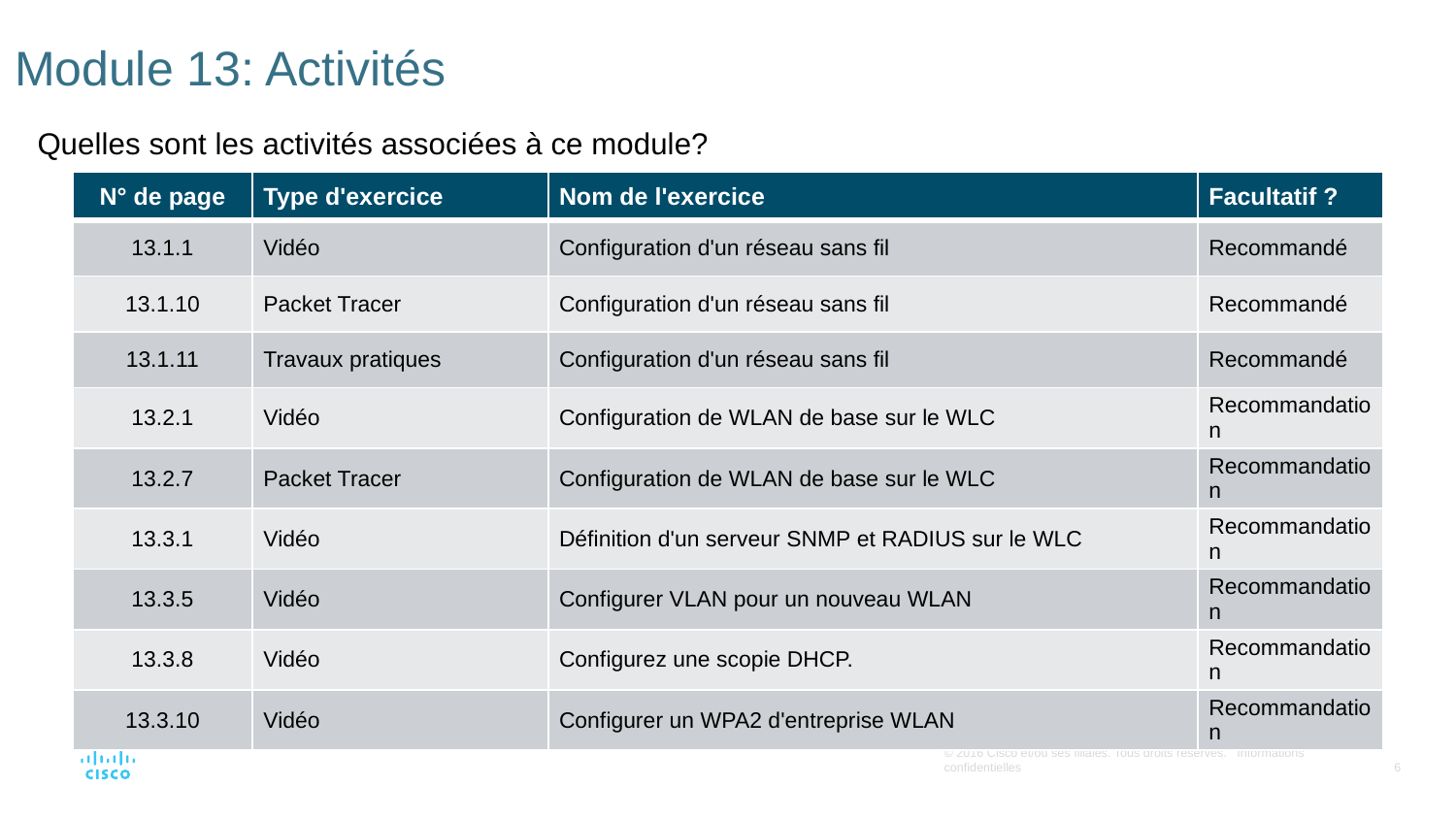

# Module 13: Activités
Quelles sont les activités associées à ce module?

| N° de page | Type d'exercice | Nom de l'exercice | Facultatif ? |
| --- | --- | --- | --- |
| 13.1.1 | Vidéo | Configuration d'un réseau sans fil | Recommandé |
| 13.1.10 | Packet Tracer | Configuration d'un réseau sans fil | Recommandé |
| 13.1.11 | Travaux pratiques | Configuration d'un réseau sans fil | Recommandé |
| 13.2.1 | Vidéo | Configuration de WLAN de base sur le WLC | Recommandation |
| 13.2.7 | Packet Tracer | Configuration de WLAN de base sur le WLC | Recommandation |
| 13.3.1 | Vidéo | Définition d'un serveur SNMP et RADIUS sur le WLC | Recommandation |
| 13.3.5 | Vidéo | Configurer VLAN pour un nouveau WLAN | Recommandation |
| 13.3.8 | Vidéo | Configurez une scopie DHCP. | Recommandation |
| 13.3.10 | Vidéo | Configurer un WPA2 d'entreprise WLAN | Recommandation |